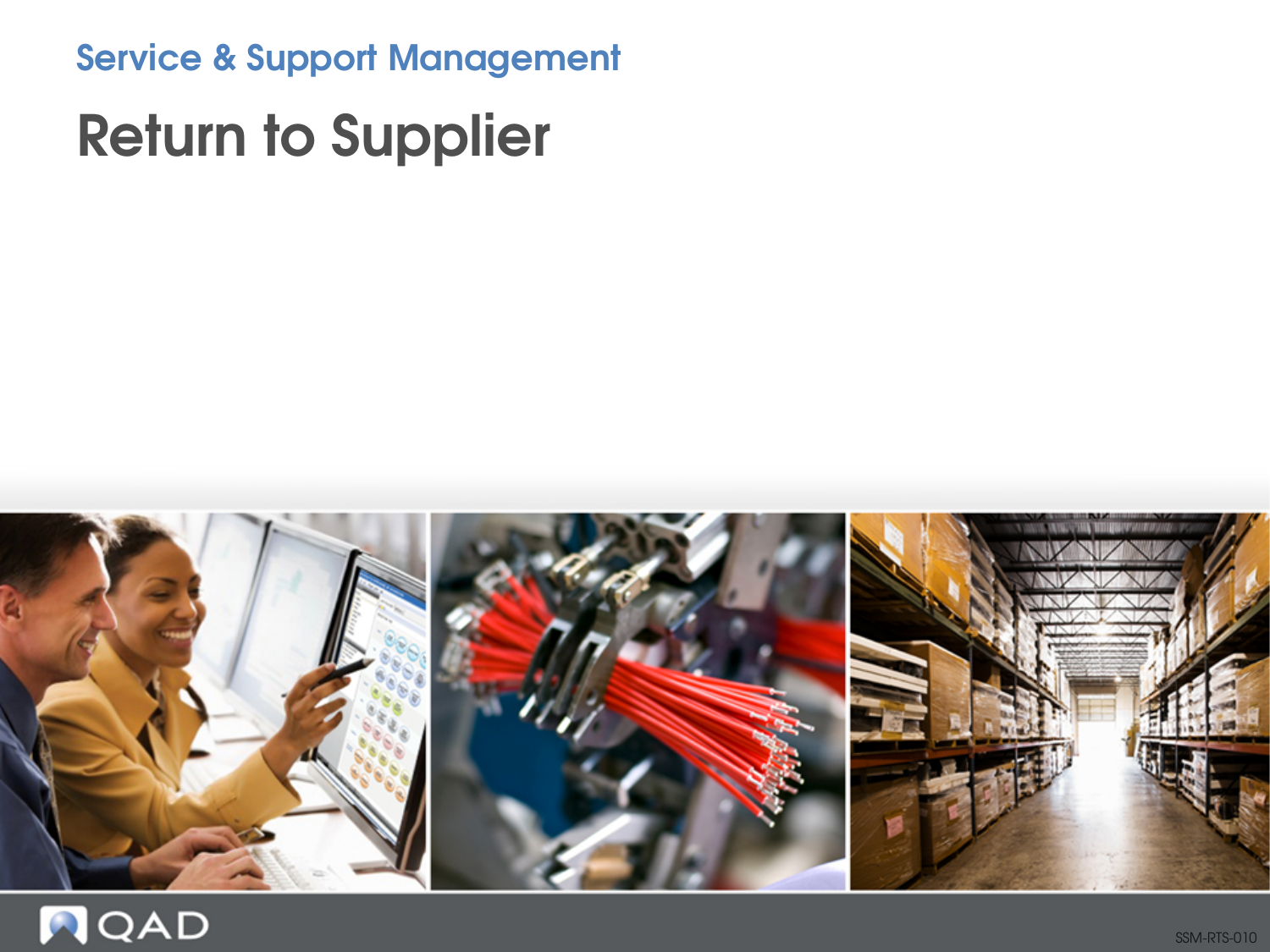

Service & Support Management
# Return to Supplier

SSM-RTS-010